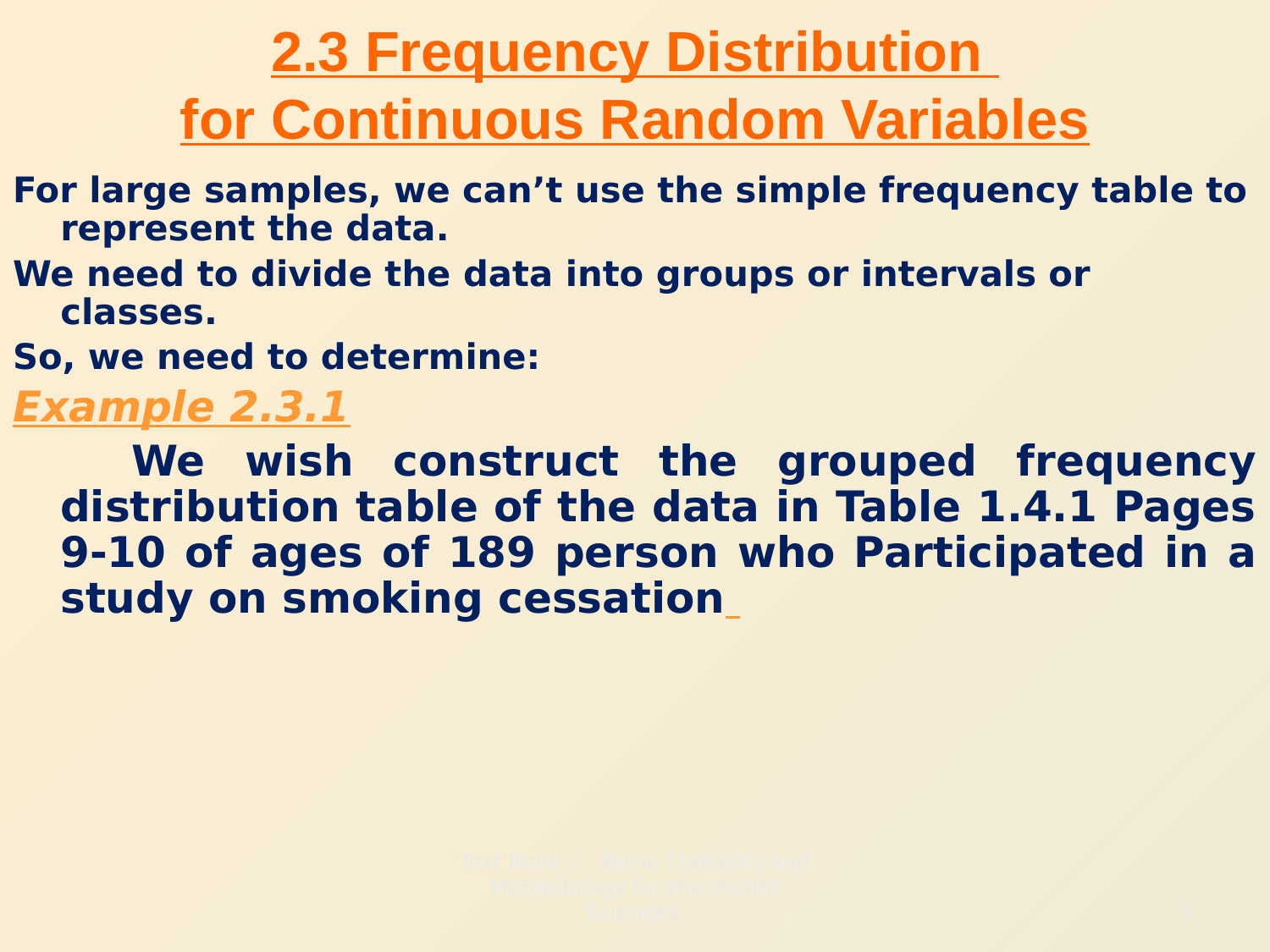

# 2.3 Frequency Distribution for Continuous Random Variables
For large samples, we can’t use the simple frequency table to represent the data.
We need to divide the data into groups or intervals or classes.
So, we need to determine:
Example 2.3.1
   We wish construct the grouped frequency distribution table of the data in Table 1.4.1 Pages 9-10 of ages of 189 person who Participated in a study on smoking cessation

9
Text Book  :   Basic Concepts and Methodology for the Health Sciences